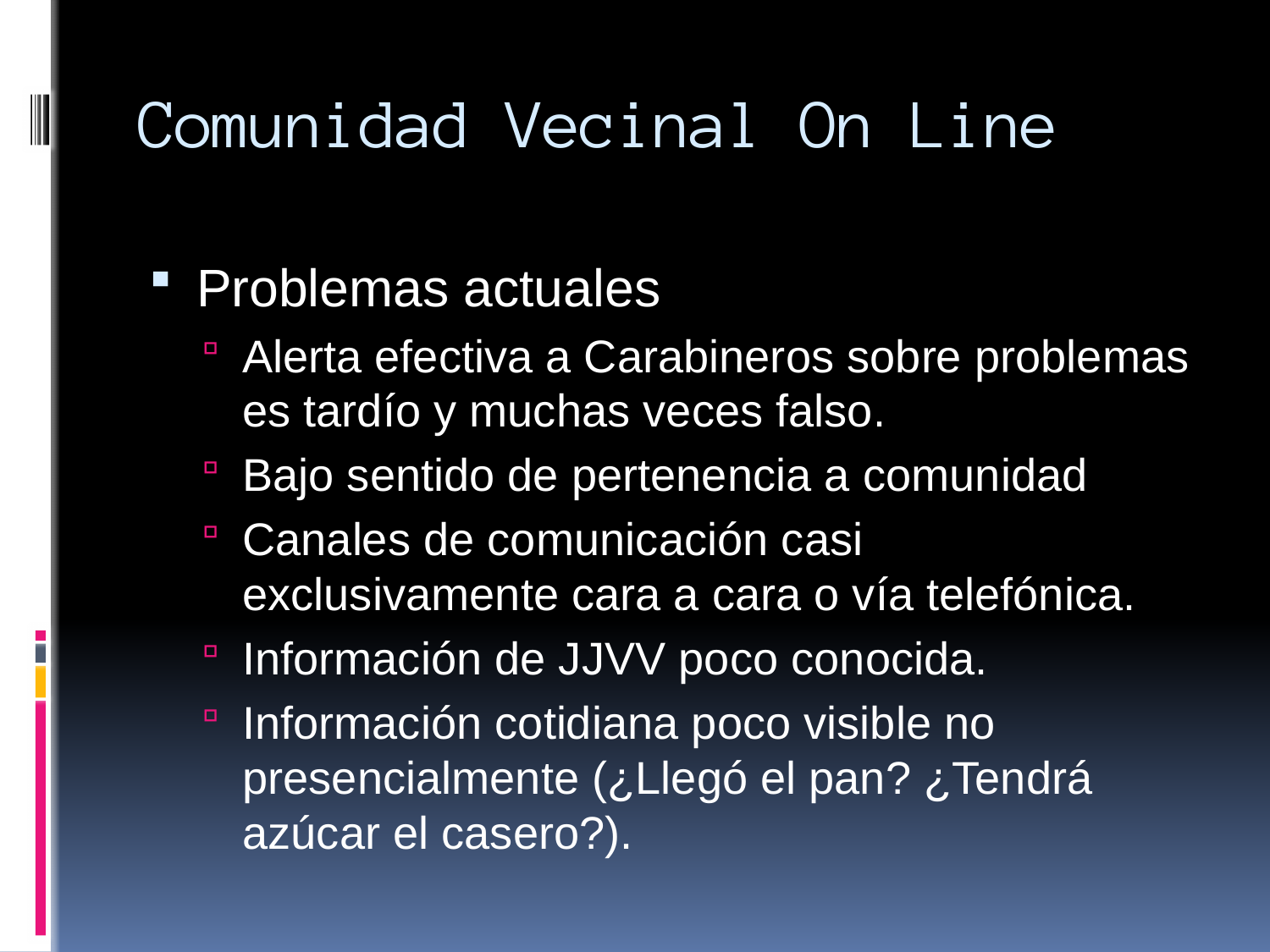

# Comunidad Vecinal On Line
Problemas actuales
Alerta efectiva a Carabineros sobre problemas es tardío y muchas veces falso.
Bajo sentido de pertenencia a comunidad
Canales de comunicación casi exclusivamente cara a cara o vía telefónica.
Información de JJVV poco conocida.
Información cotidiana poco visible no presencialmente (¿Llegó el pan? ¿Tendrá azúcar el casero?).